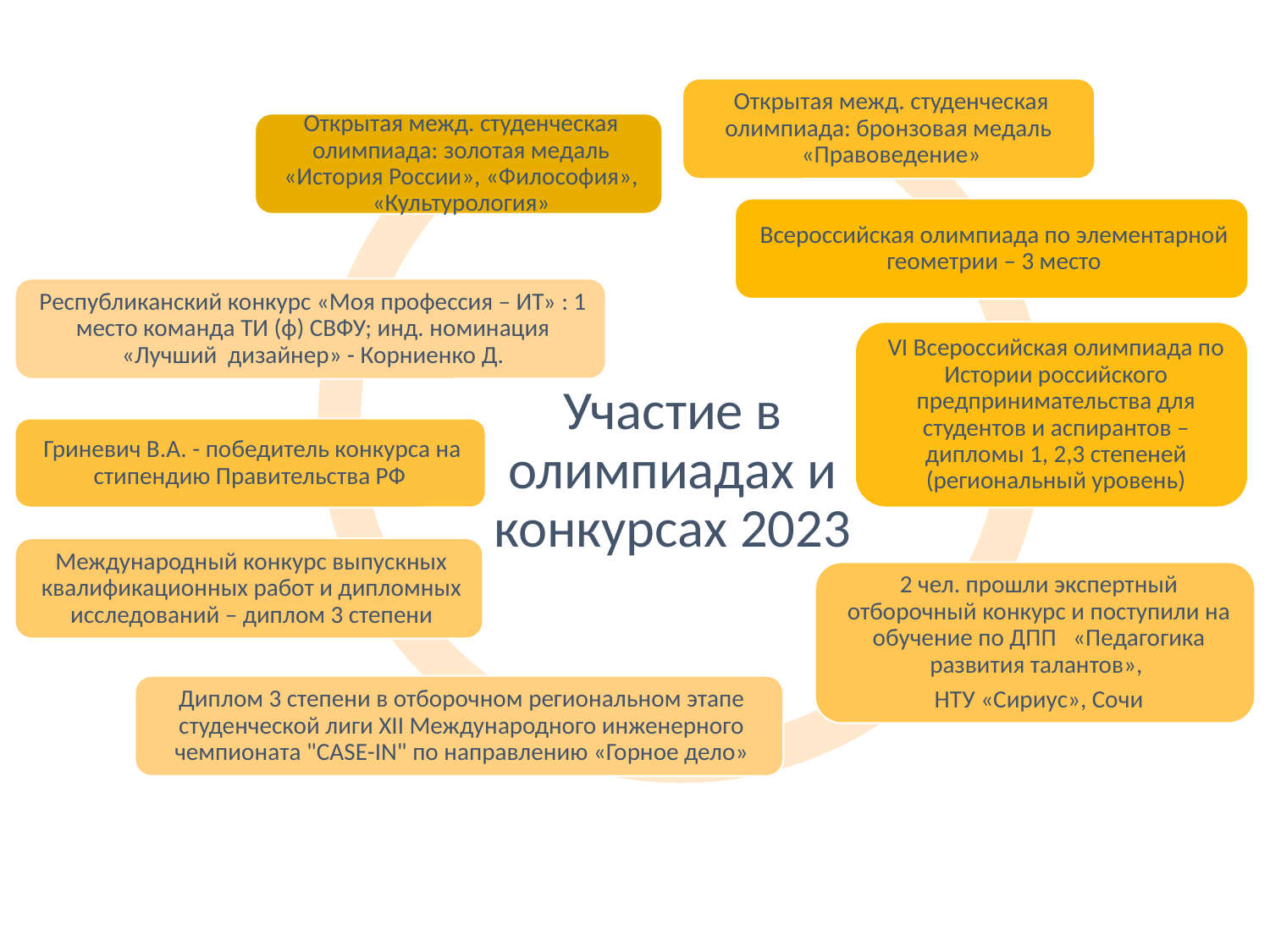

Открытая межд. студенческая олимпиада: золотая медаль «История России», «Философия», «Культурология»
Всероссийская олимпиада по элементарной геометрии – 3 место
VI Всероссийская олимпиада по Истории российского предпринимательства для студентов и аспирантов – дипломы 1, 2,3 степеней (региональный уровень)
Открытая межд. студенческая олимпиада: бронзовая медаль  «Правоведение»
Гриневич В.А. - победитель конкурса на стипендию Правительства РФ
2 чел. прошли экспертный отборочный конкурс и поступили на обучение по ДПП   «Педагогика развития талантов»,
НТУ «Сириус», Сочи
Международный конкурс выпускных квалификационных работ и дипломных исследований – диплом 3 степени
Диплом 3 степени в отборочном региональном этапе студенческой лиги XII Международного инженерного чемпионата "CASE-IN" по направлению «Горное дело»
Республиканский конкурс «Моя профессия – ИТ» : 1 место команда ТИ (ф) СВФУ; инд. номинация «Лучший  дизайнер» - Корниенко Д.
Участие в олимпиадах и конкурсах 2023